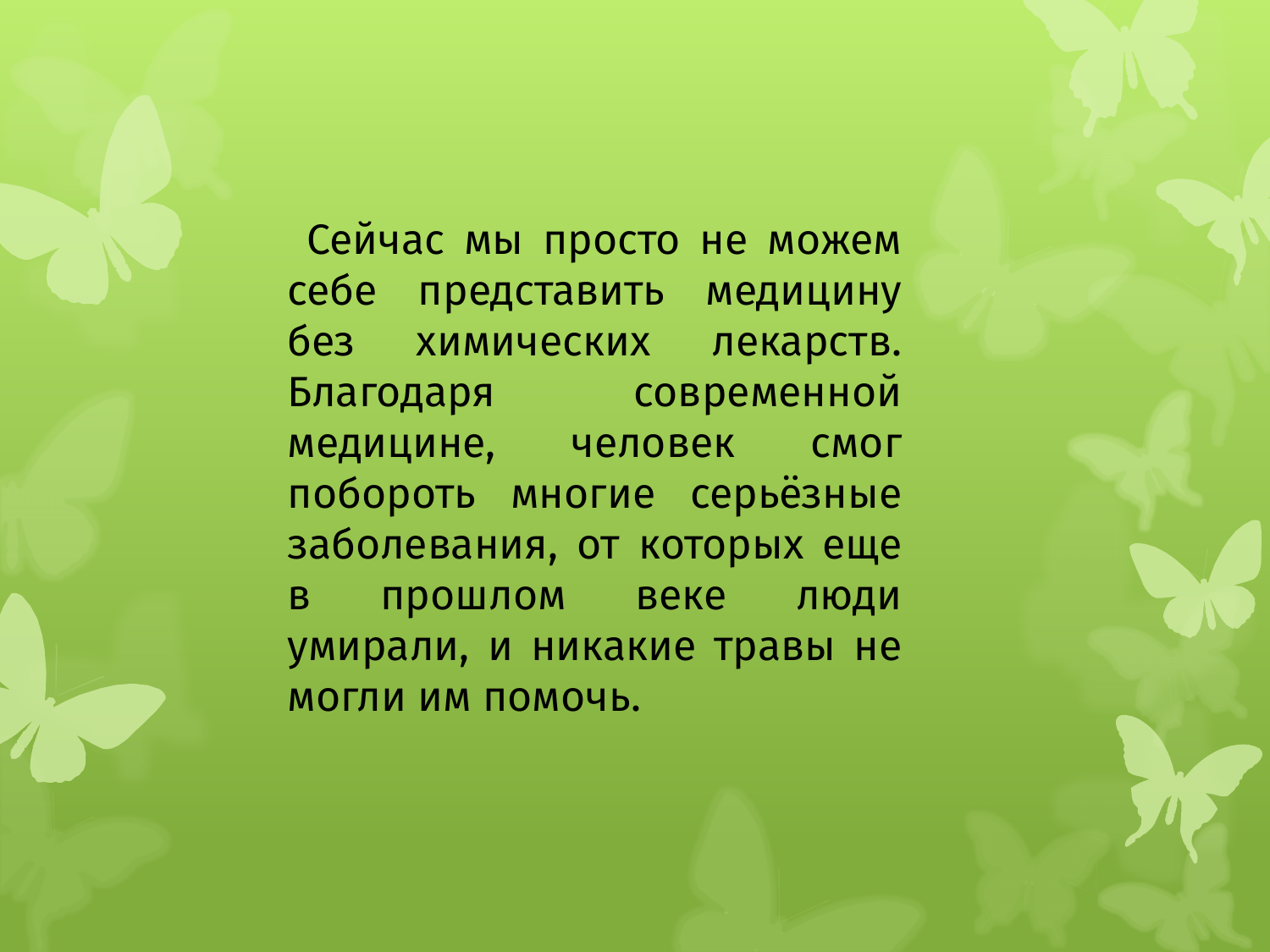

# Сейчас мы просто не можем себе представить медицину без химических лекарств. Благодаря современной медицине, человек смог побороть многие серьёзные заболевания, от которых еще в прошлом веке люди умирали, и никакие травы не могли им помочь.